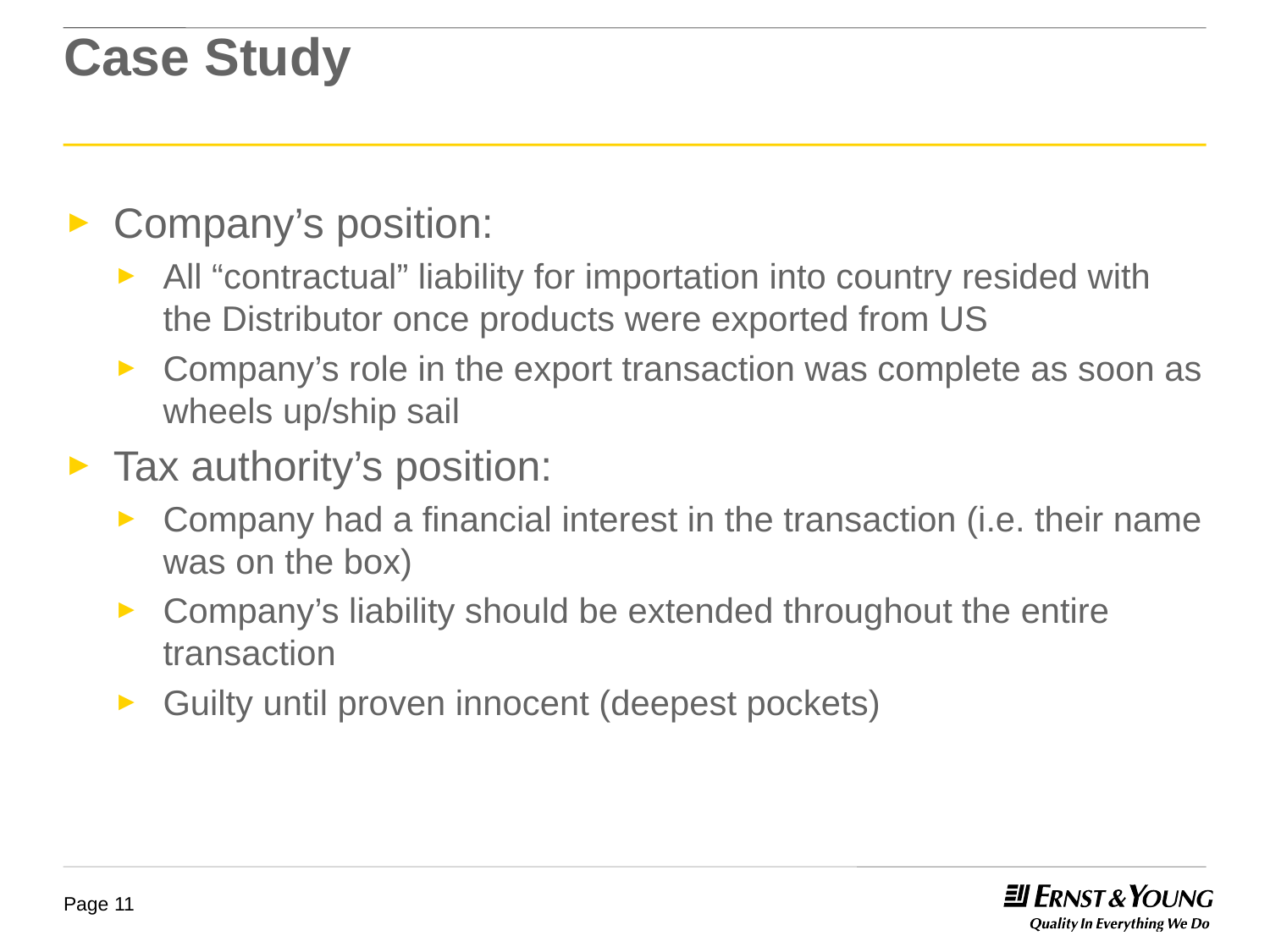

# Case Study
Company’s position:
All “contractual” liability for importation into country resided with the Distributor once products were exported from US
Company’s role in the export transaction was complete as soon as wheels up/ship sail
Tax authority’s position:
Company had a financial interest in the transaction (i.e. their name was on the box)
Company’s liability should be extended throughout the entire transaction
Guilty until proven innocent (deepest pockets)